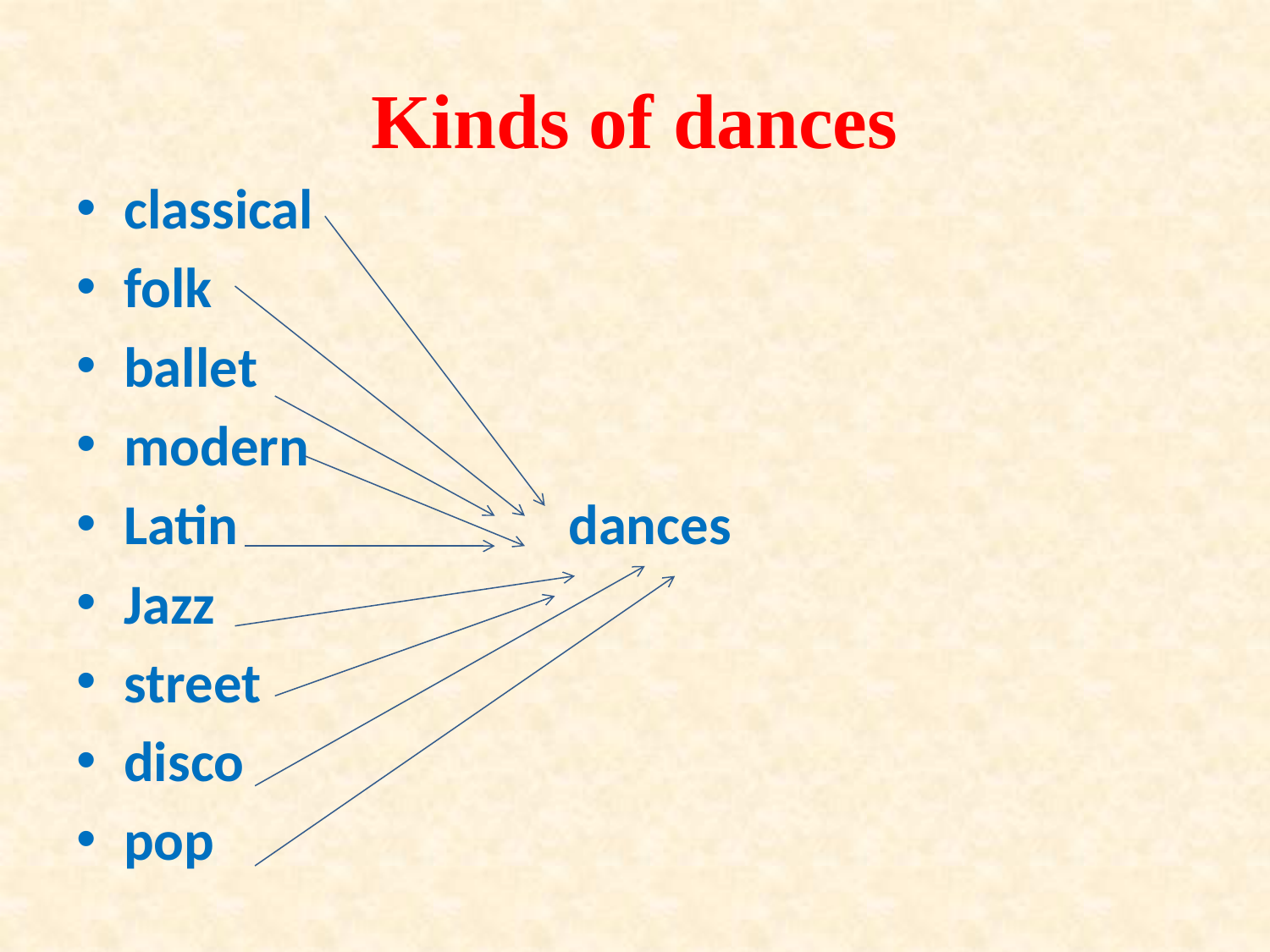

# Kinds of dances
classical
folk
ballet
modern
Latin                          dances
Jazz
street
disco
pop